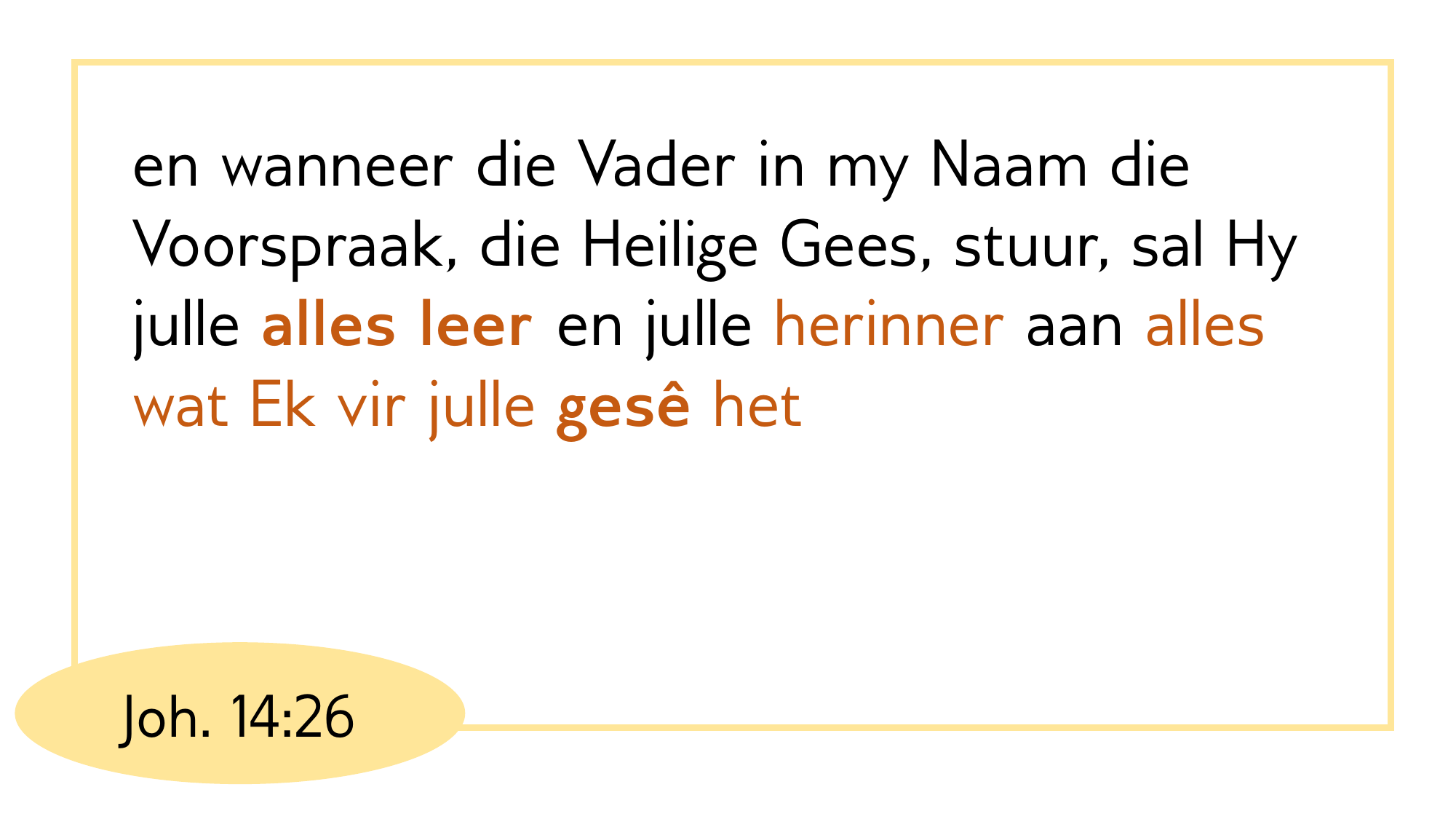

en wanneer die Vader in my Naam die Voorspraak, die Heilige Gees, stuur, sal Hy julle alles leer en julle herinner aan alles wat Ek vir julle gesê het
Joh. 14:26